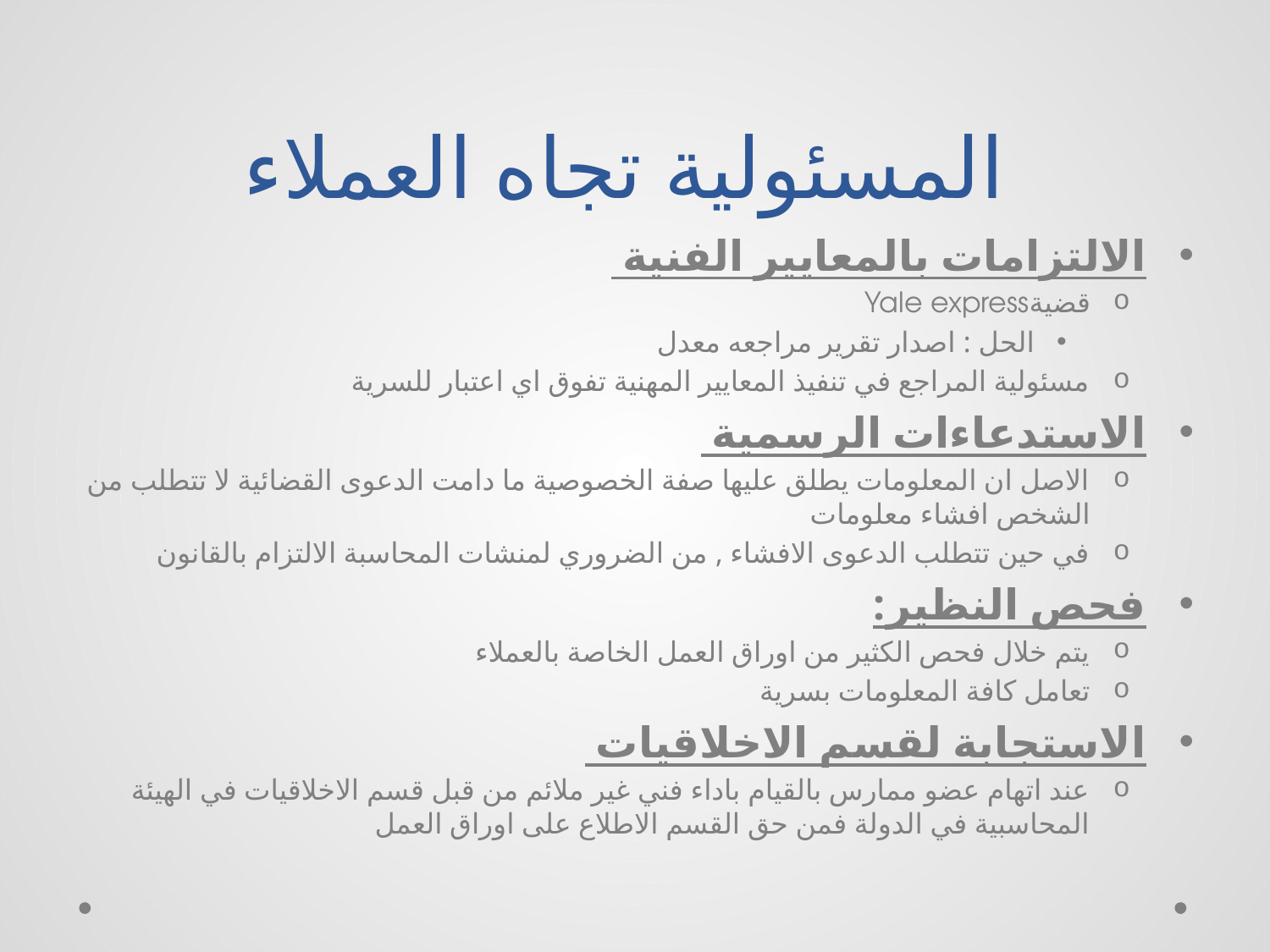

# المسئولية تجاه العملاء
الالتزامات بالمعايير الفنية
قضيةYale express
الحل : اصدار تقرير مراجعه معدل
مسئولية المراجع في تنفيذ المعايير المهنية تفوق اي اعتبار للسرية
الاستدعاءات الرسمية
الاصل ان المعلومات يطلق عليها صفة الخصوصية ما دامت الدعوى القضائية لا تتطلب من الشخص افشاء معلومات
في حين تتطلب الدعوى الافشاء , من الضروري لمنشات المحاسبة الالتزام بالقانون
فحص النظير:
يتم خلال فحص الكثير من اوراق العمل الخاصة بالعملاء
تعامل كافة المعلومات بسرية
الاستجابة لقسم الاخلاقيات
عند اتهام عضو ممارس بالقيام باداء فني غير ملائم من قبل قسم الاخلاقيات في الهيئة المحاسبية في الدولة فمن حق القسم الاطلاع على اوراق العمل